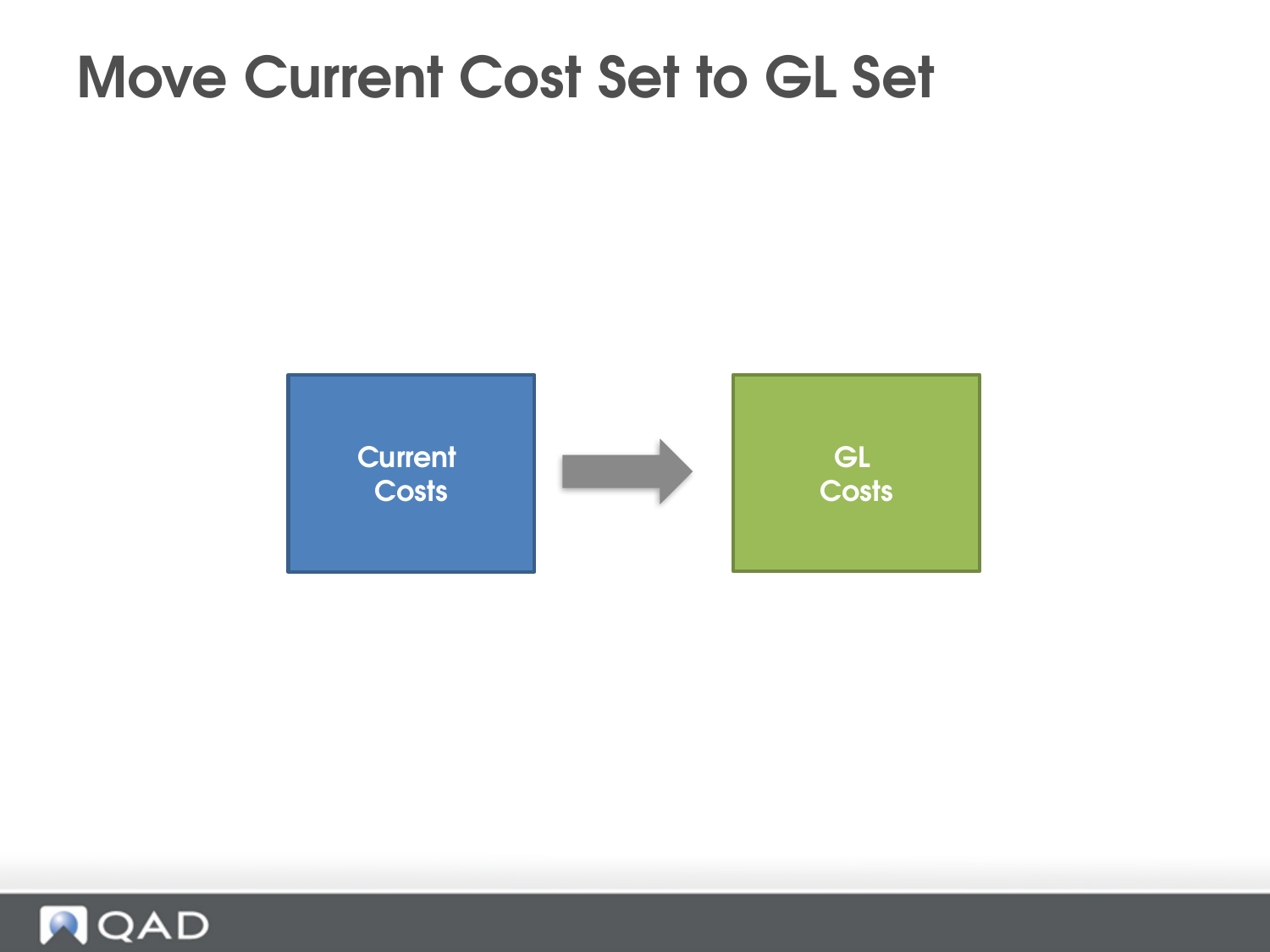

# Move Current Cost Set to GL Set
GL
Costs
Current
Costs